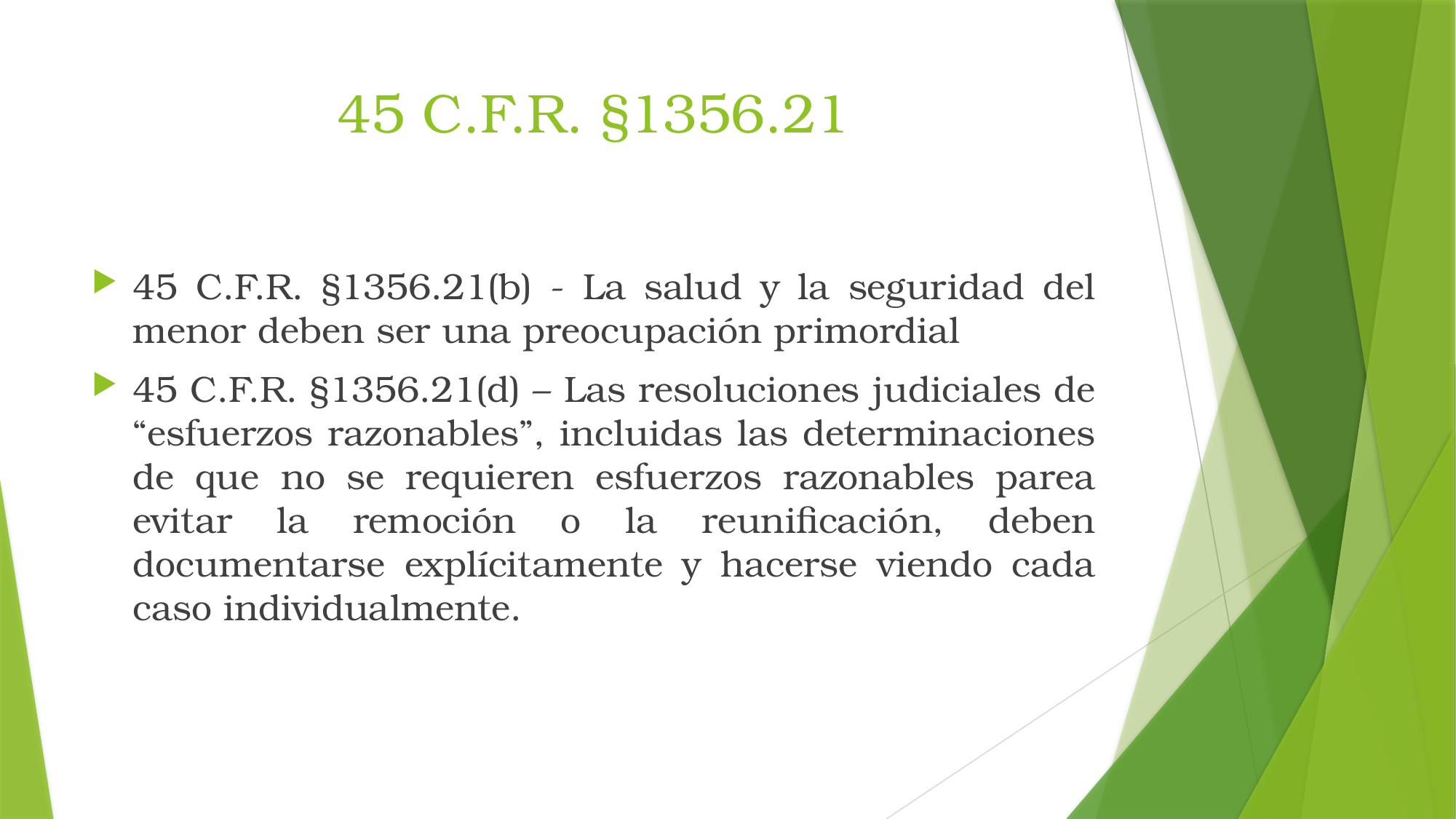

# 45 C.F.R. §1356.21
45 C.F.R. §1356.21(b) - La salud y la seguridad del menor deben ser una preocupación primordial
45 C.F.R. §1356.21(d) – Las resoluciones judiciales de “esfuerzos razonables”, incluidas las determinaciones de que no se requieren esfuerzos razonables parea evitar la remoción o la reunificación, deben documentarse explícitamente y hacerse viendo cada caso individualmente.